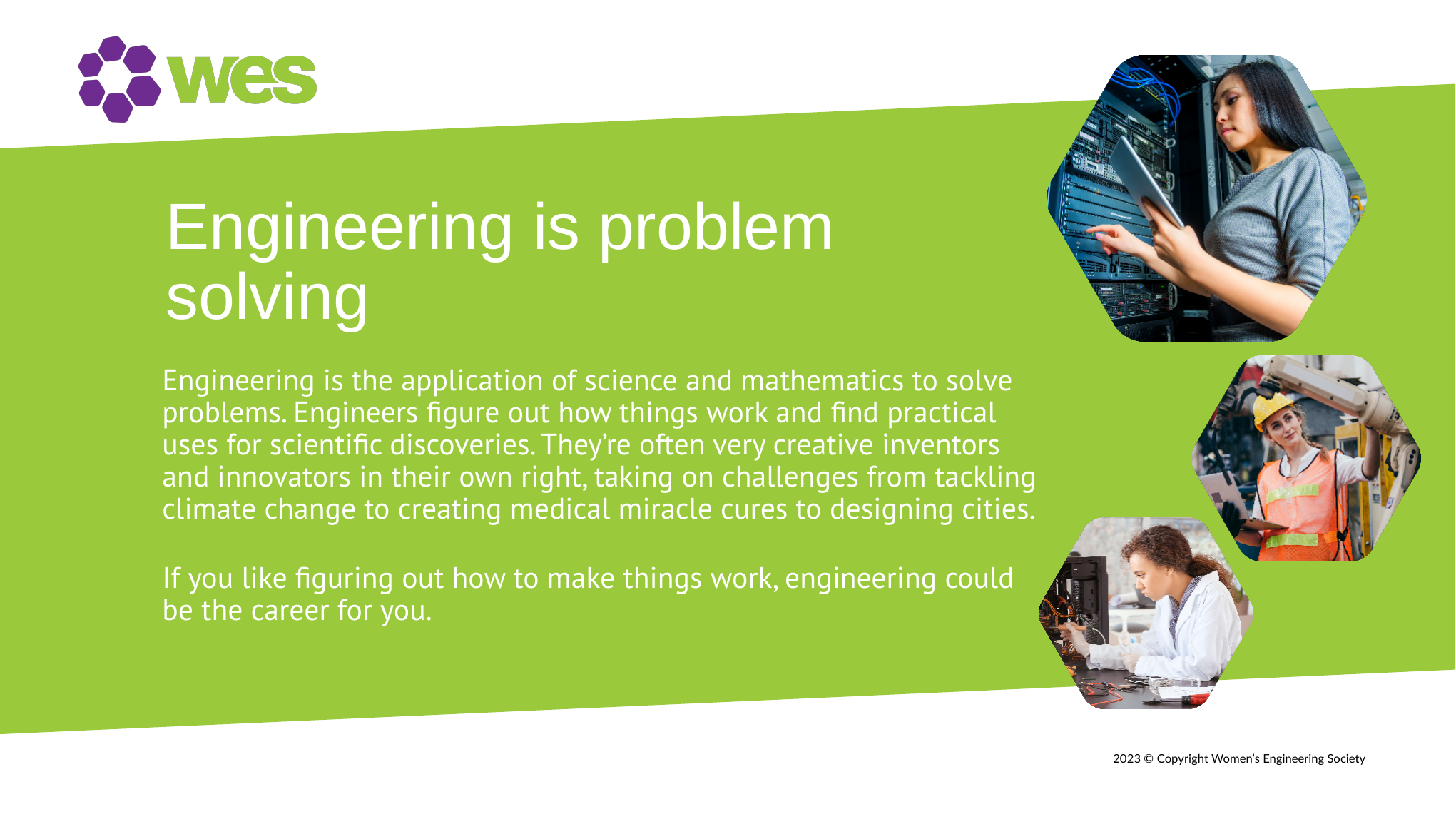

# Engineering is problem solving
Engineering is the application of science and mathematics to solve problems. Engineers figure out how things work and find practical uses for scientific discoveries. They’re often very creative inventors and innovators in their own right, taking on challenges from tackling climate change to creating medical miracle cures to designing cities.
If you like figuring out how to make things work, engineering could be the career for you.